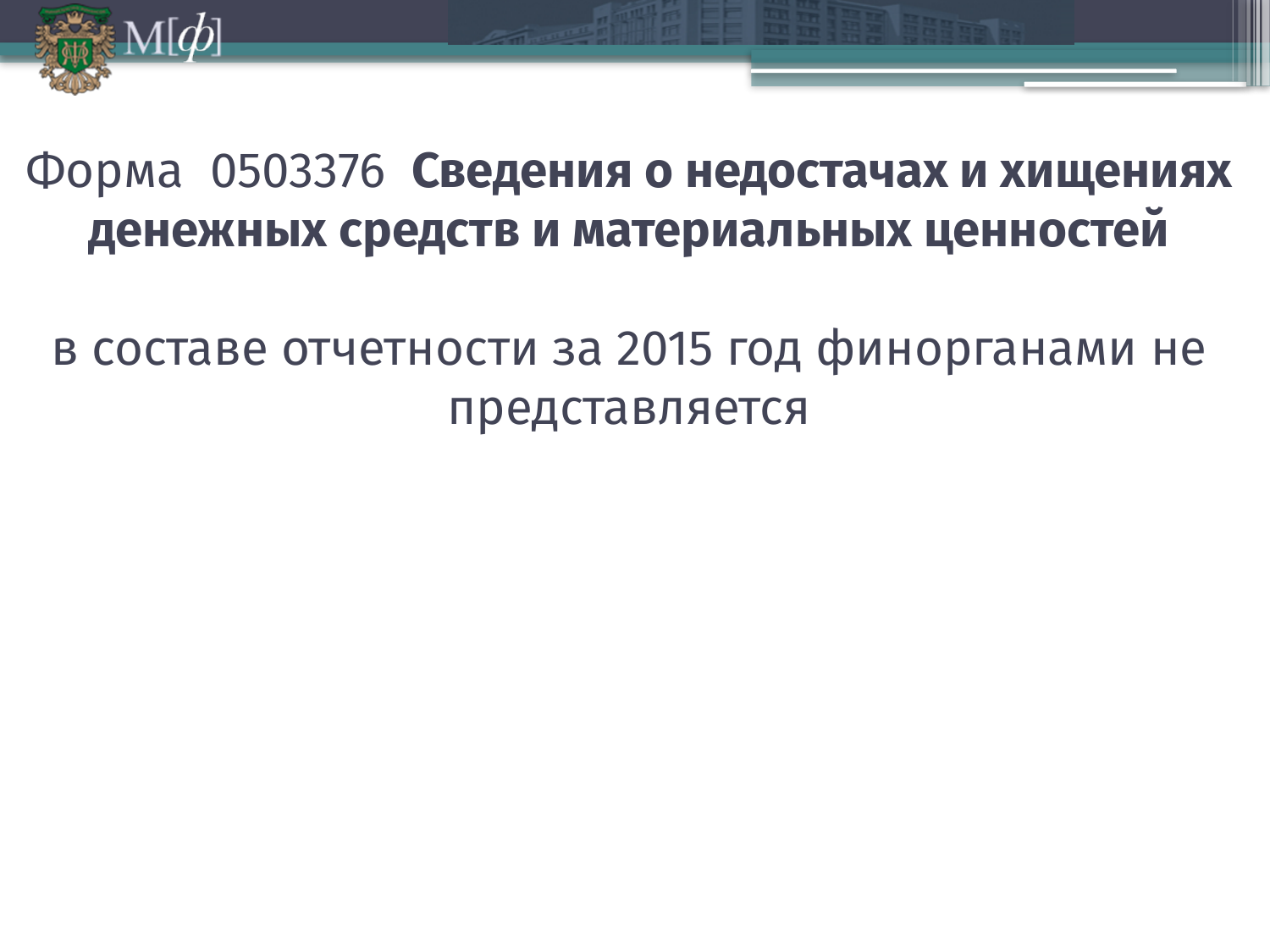

# Форма  0503376  Сведения о недостачах и хищениях денежных средств и материальных ценностей в составе отчетности за 2015 год финорганами не представляется
04.02.2016